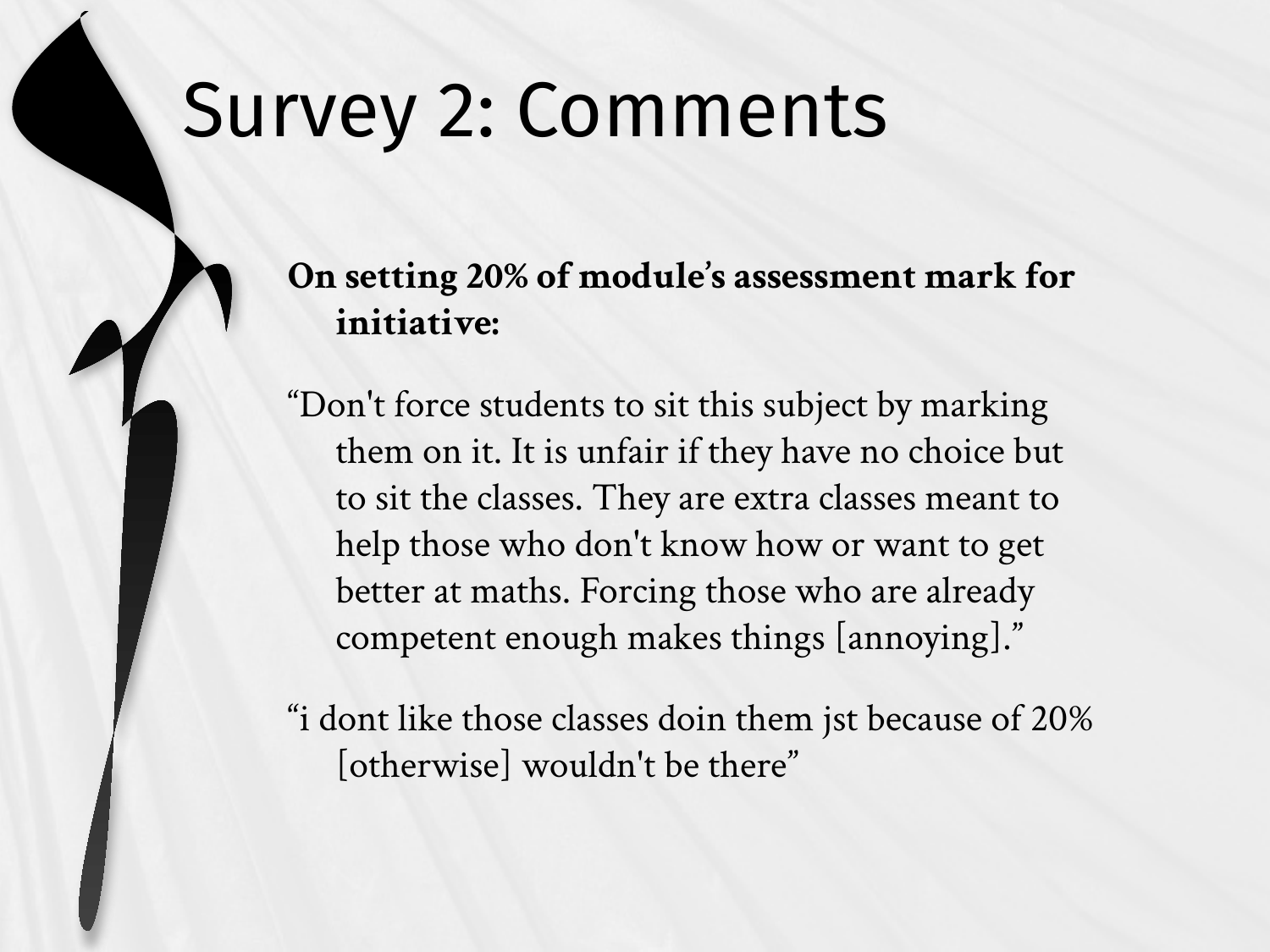

# Survey 2: Comments
On setting 20% of module’s assessment mark for initiative:
“Don't force students to sit this subject by marking them on it. It is unfair if they have no choice but to sit the classes. They are extra classes meant to help those who don't know how or want to get better at maths. Forcing those who are already competent enough makes things [annoying].”
“i dont like those classes doin them jst because of 20% [otherwise] wouldn't be there”